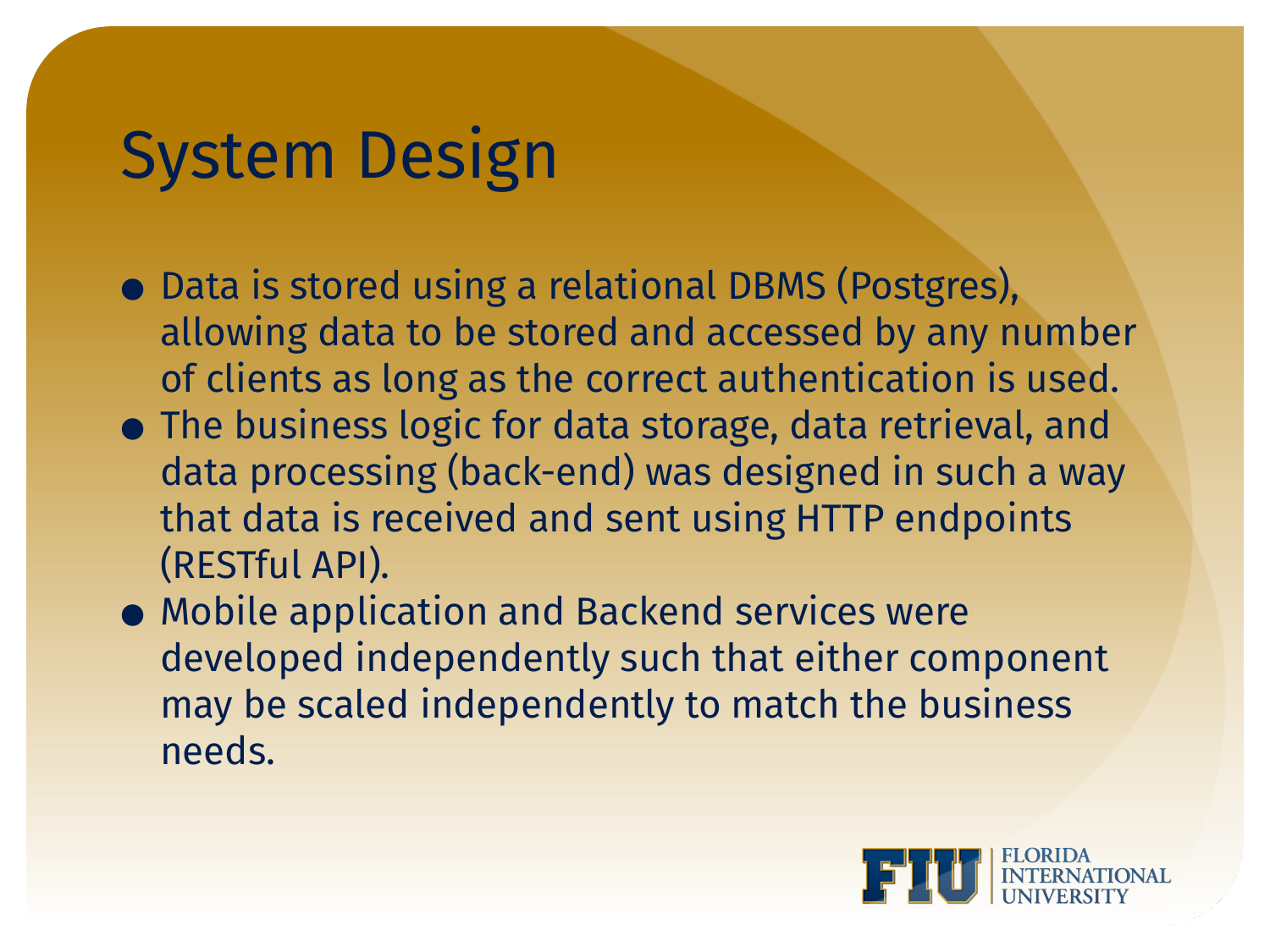

# System Design
Data is stored using a relational DBMS (Postgres), allowing data to be stored and accessed by any number of clients as long as the correct authentication is used.
The business logic for data storage, data retrieval, and data processing (back-end) was designed in such a way that data is received and sent using HTTP endpoints (RESTful API).
Mobile application and Backend services were developed independently such that either component may be scaled independently to match the business needs.